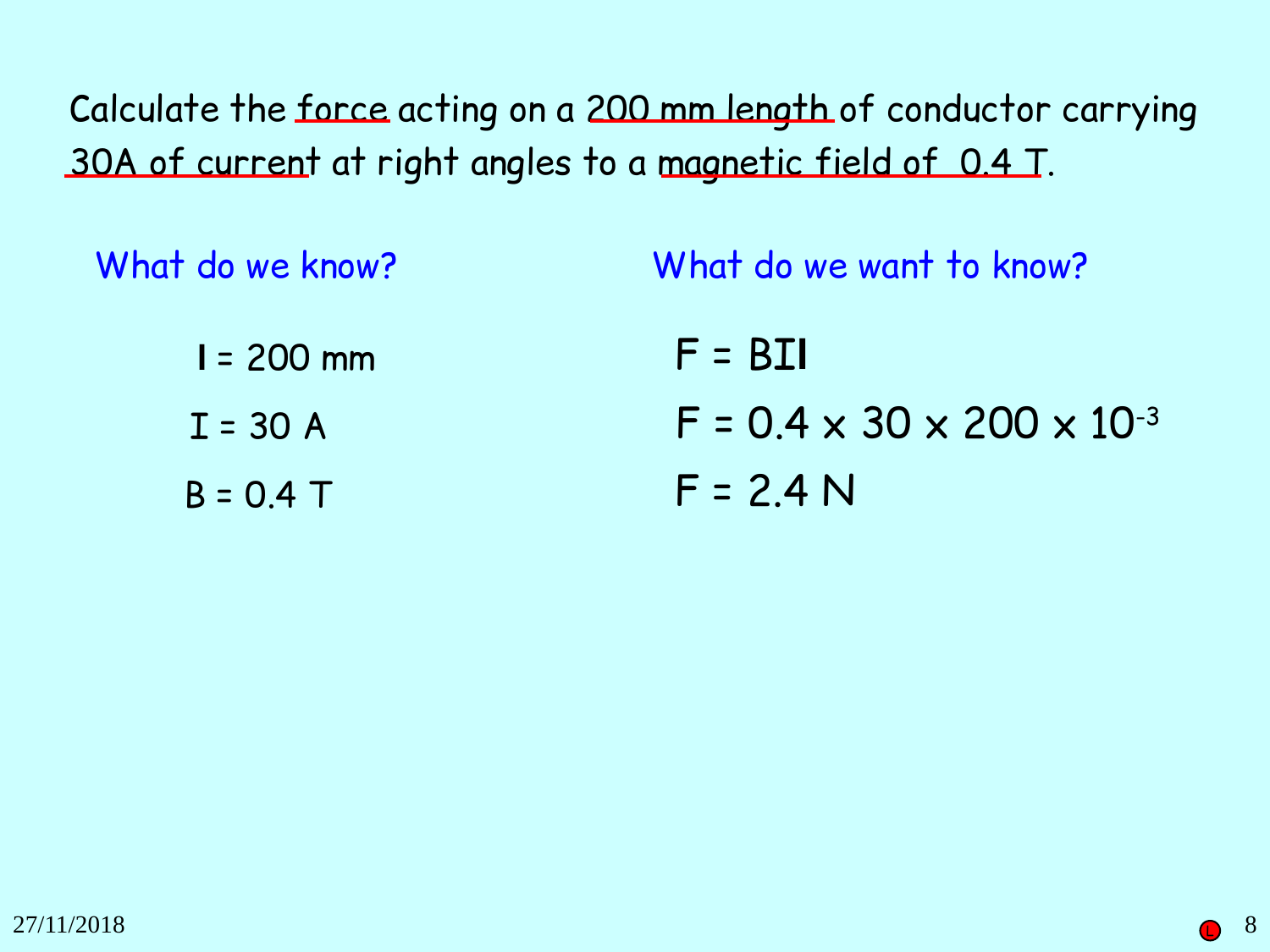

Calculate the force acting on a 200 mm length of conductor carrying 30A of current at right angles to a magnetic field of  0.4 T.
What do we know?
What do we want to know?
F = BIl
l = 200 mm
F = 0.4 x 30 x 200 x 10-3
I = 30 A
F = 2.4 N
B = 0.4 T
27/11/2018
8
L